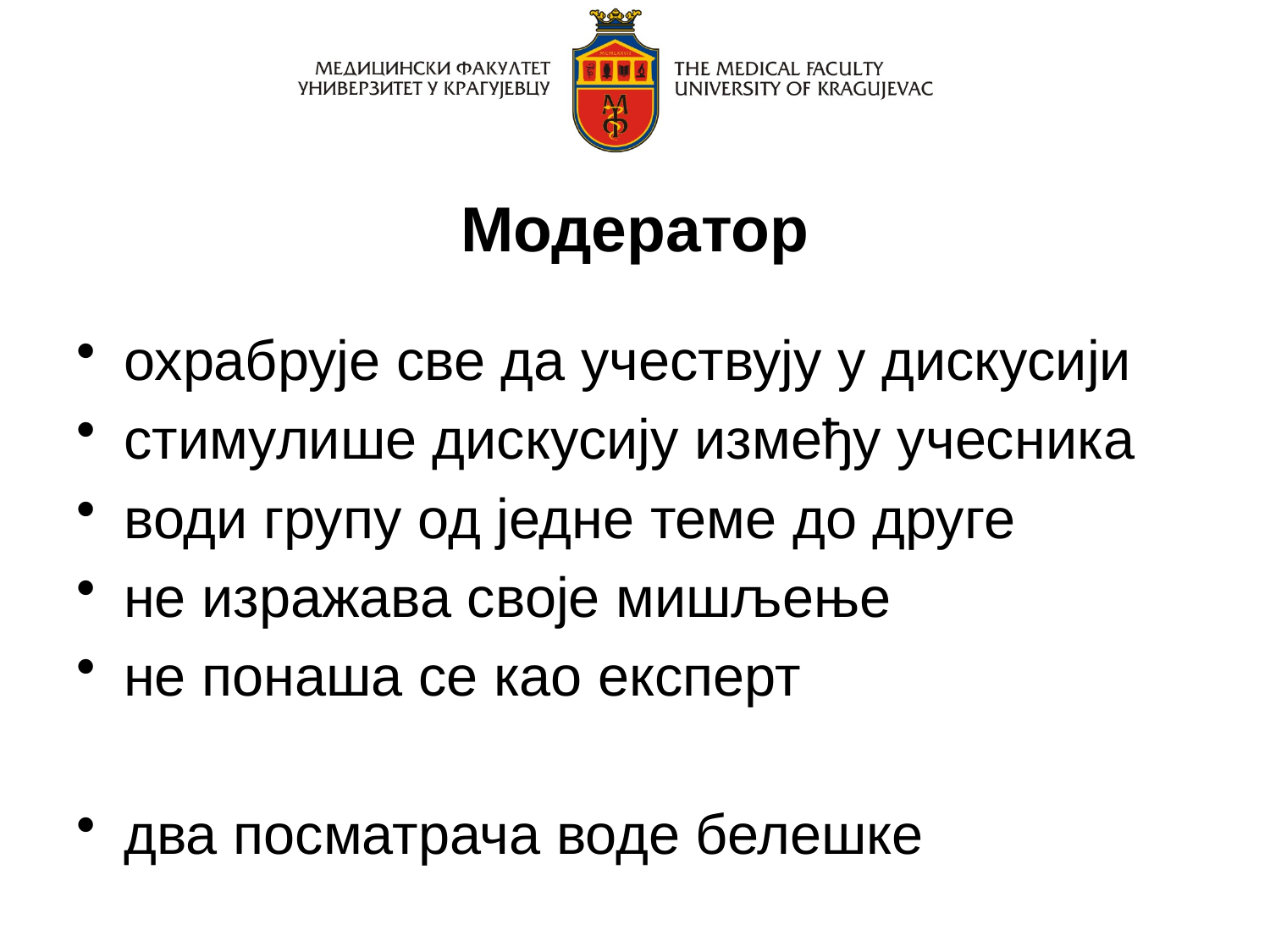

# Модератор
охрабрује све да учествују у дискусији
стимулише дискусију између учесника
води групу од једне теме до друге
не изражава своје мишљење
не понаша се као експерт

два посматрача воде белешке